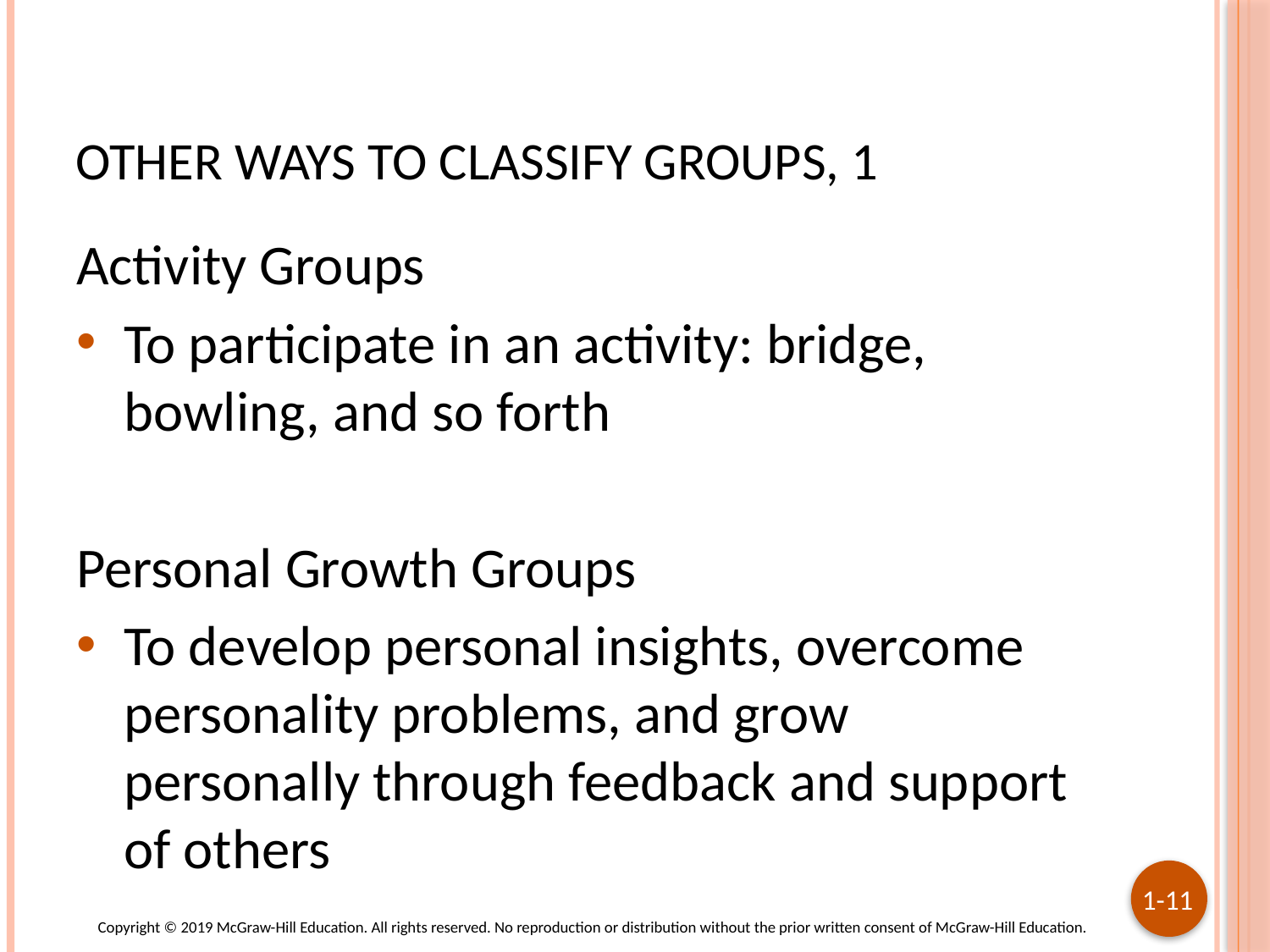

# Other ways to classify groups, 1
Activity Groups
To participate in an activity: bridge, bowling, and so forth

Personal Growth Groups
To develop personal insights, overcome personality problems, and grow personally through feedback and support of others